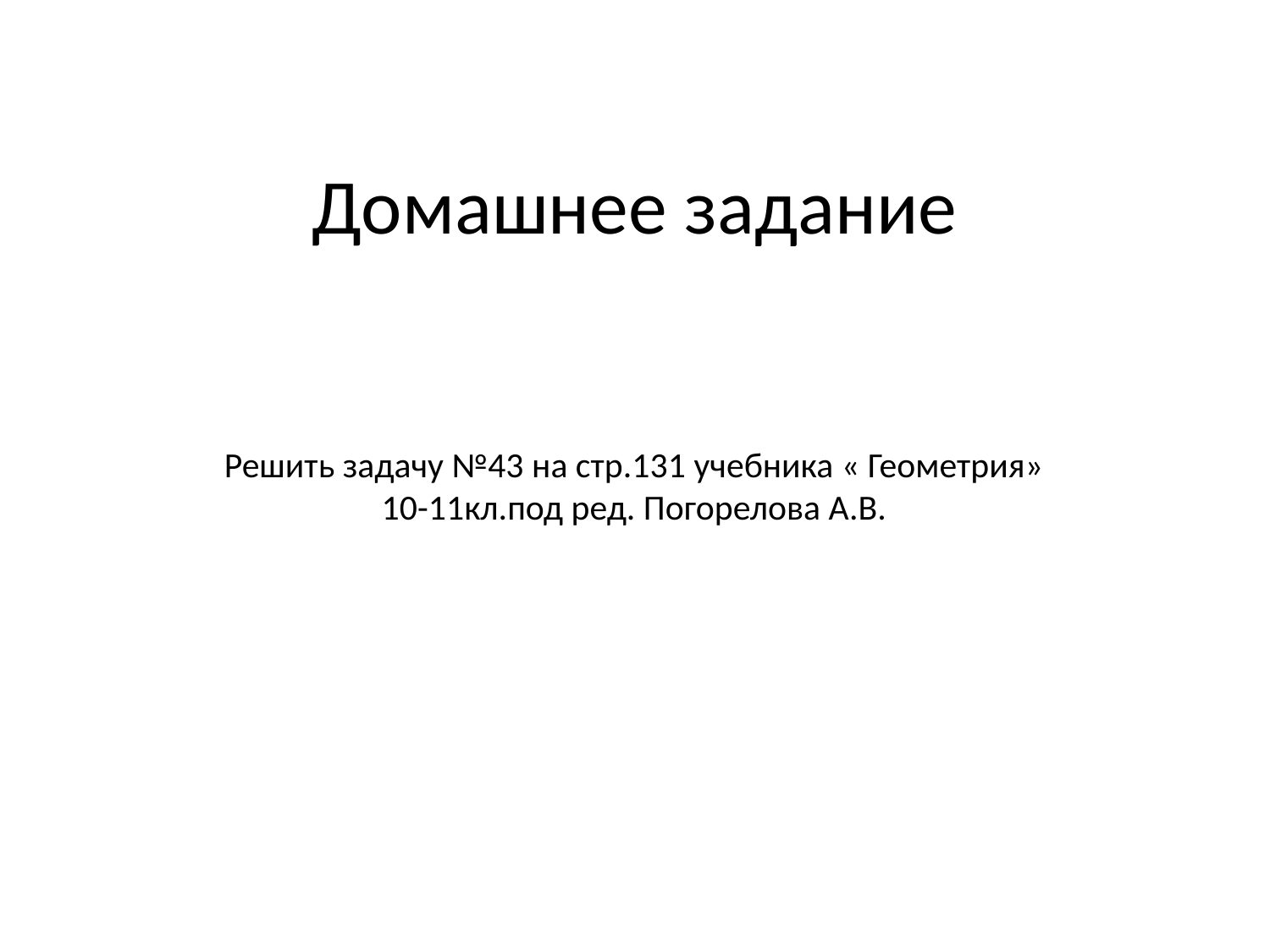

# Домашнее задание

Решить задачу №43 на стр.131 учебника « Геометрия» 10-11кл.под ред. Погорелова А.В.